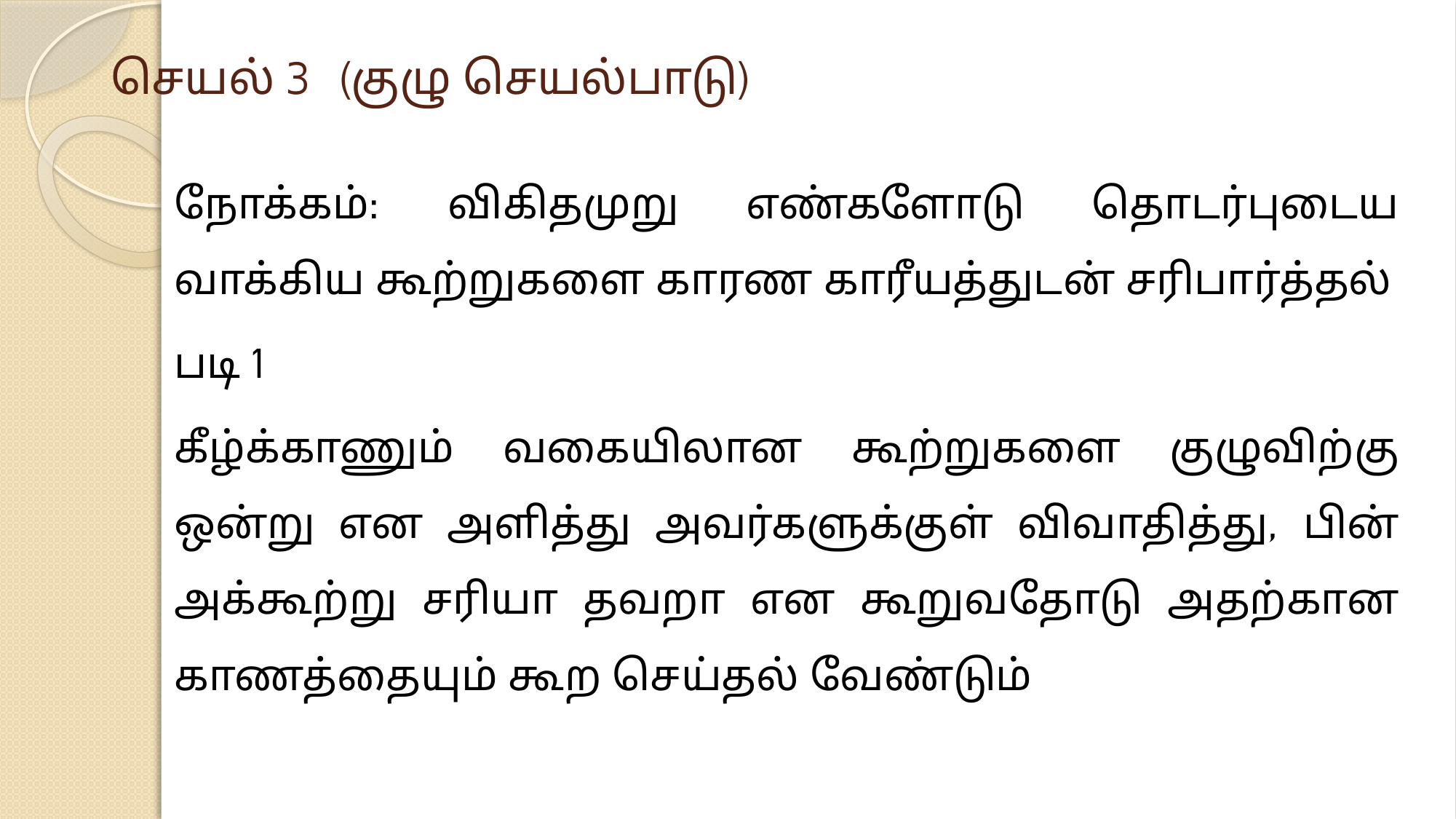

# செயல் 3	(குழு செயல்பாடு)
நோக்கம்: விகிதமுறு எண்களோடு தொடர்புடைய வாக்கிய கூற்றுகளை காரண காரீயத்துடன் சரிபார்த்தல்
படி 1
கீழ்க்காணும் வகையிலான கூற்றுகளை குழுவிற்கு ஒன்று என அளித்து அவர்களுக்குள் விவாதித்து, பின் அக்கூற்று சரியா தவறா என கூறுவதோடு அதற்கான காணத்தையும் கூற செய்தல் வேண்டும்